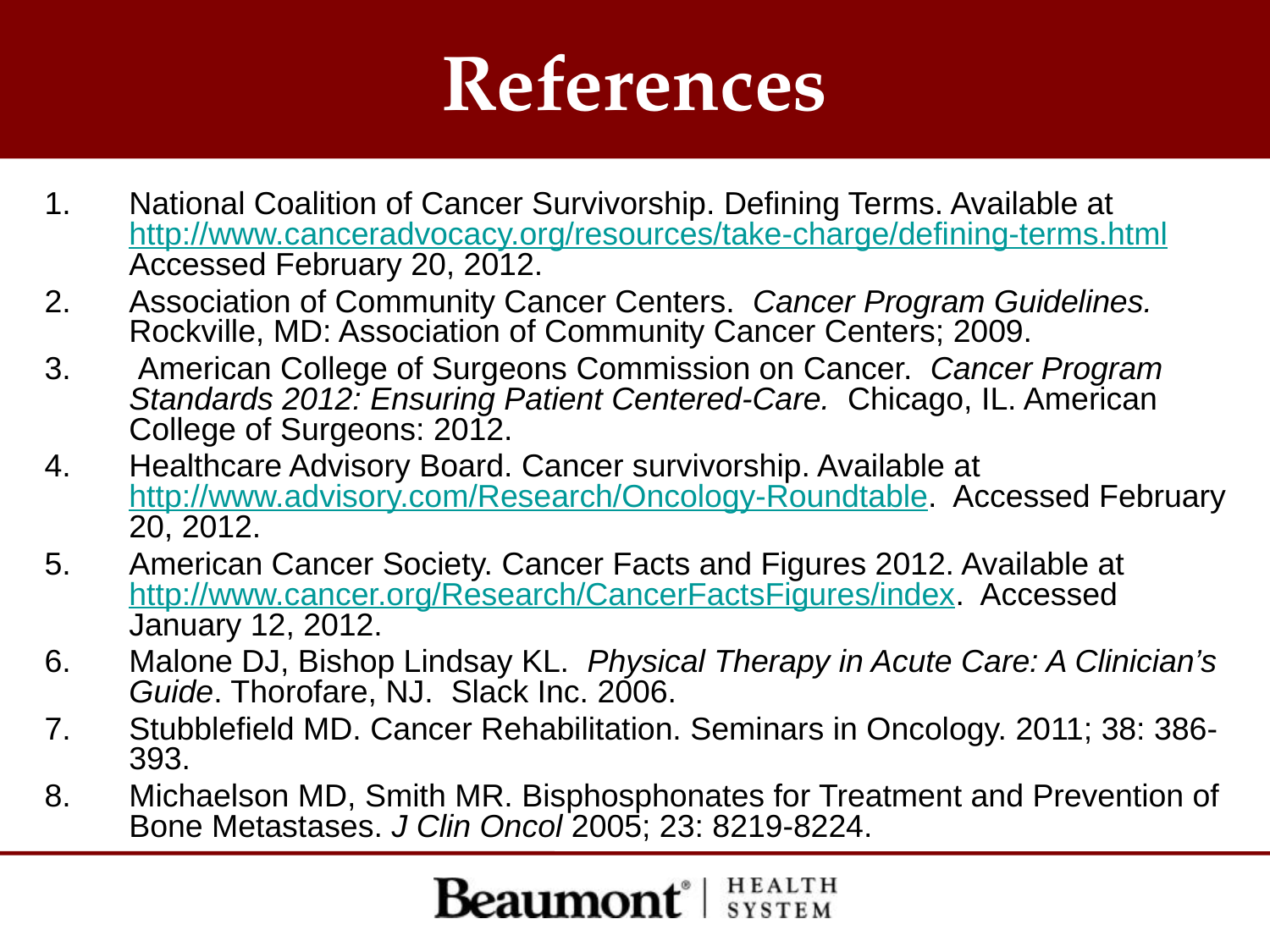

# References

National Coalition of Cancer Survivorship. Defining Terms. Available at http://www.canceradvocacy.org/resources/take-charge/defining-terms.html  Accessed February 20, 2012.
Association of Community Cancer Centers.  Cancer Program Guidelines. Rockville, MD: Association of Community Cancer Centers; 2009.
 American College of Surgeons Commission on Cancer.  Cancer Program Standards 2012: Ensuring Patient Centered-Care.  Chicago, IL. American College of Surgeons: 2012.
Healthcare Advisory Board. Cancer survivorship. Available at http://www.advisory.com/Research/Oncology-Roundtable.  Accessed February 20, 2012.
American Cancer Society. Cancer Facts and Figures 2012. Available at http://www.cancer.org/Research/CancerFactsFigures/index.  Accessed January 12, 2012.
Malone DJ, Bishop Lindsay KL.  Physical Therapy in Acute Care: A Clinician’s Guide. Thorofare, NJ.  Slack Inc. 2006.
Stubblefield MD. Cancer Rehabilitation. Seminars in Oncology. 2011; 38: 386-393.
Michaelson MD, Smith MR. Bisphosphonates for Treatment and Prevention of Bone Metastases. J Clin Oncol 2005; 23: 8219-8224.